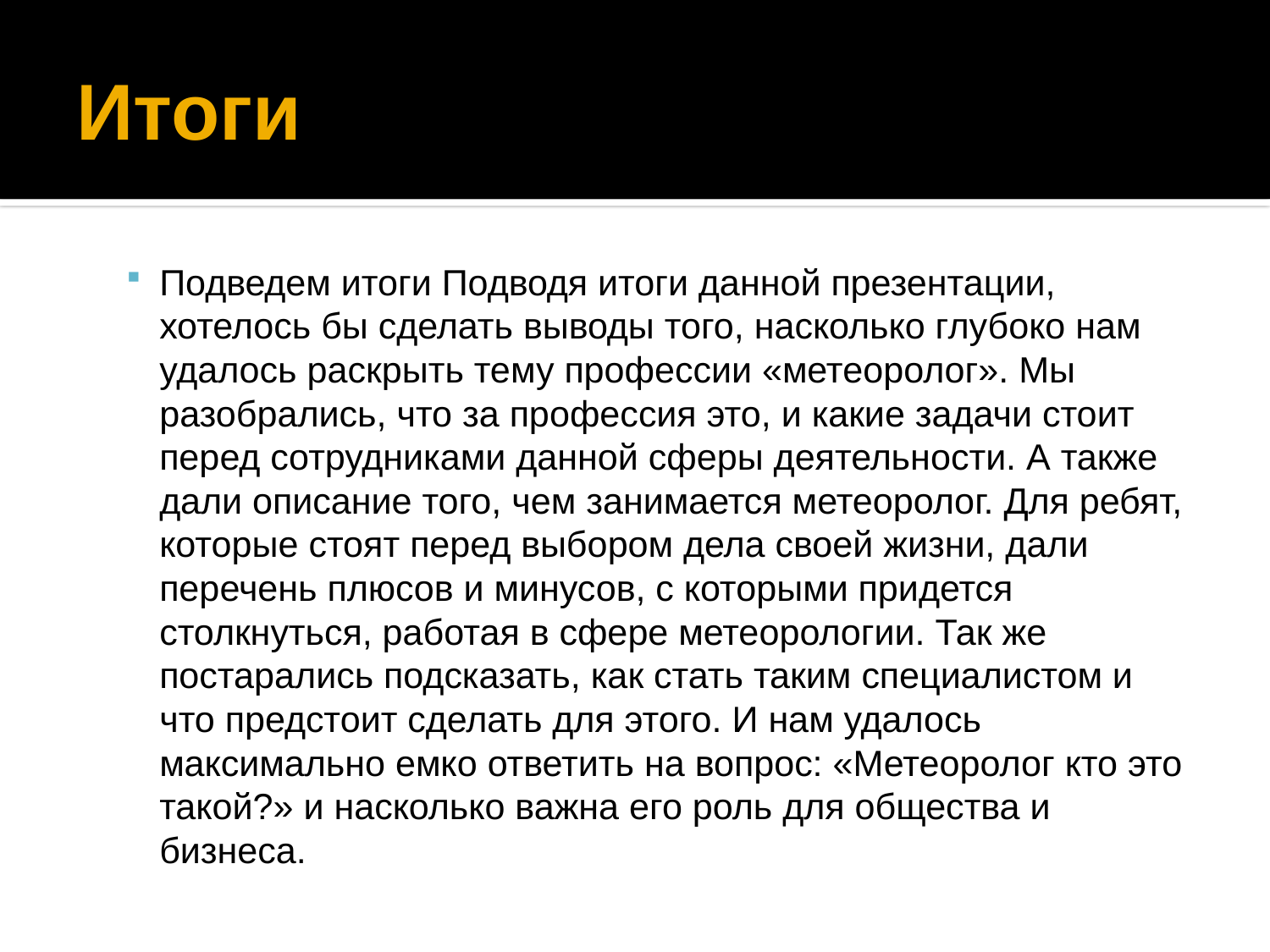

# Итоги
Подведем итоги Подводя итоги данной презентации, хотелось бы сделать выводы того, насколько глубоко нам удалось раскрыть тему профессии «метеоролог». Мы разобрались, что за профессия это, и какие задачи стоит перед сотрудниками данной сферы деятельности. А также дали описание того, чем занимается метеоролог. Для ребят, которые стоят перед выбором дела своей жизни, дали перечень плюсов и минусов, с которыми придется столкнуться, работая в сфере метеорологии. Так же постарались подсказать, как стать таким специалистом и что предстоит сделать для этого. И нам удалось максимально емко ответить на вопрос: «Метеоролог кто это такой?» и насколько важна его роль для общества и бизнеса.